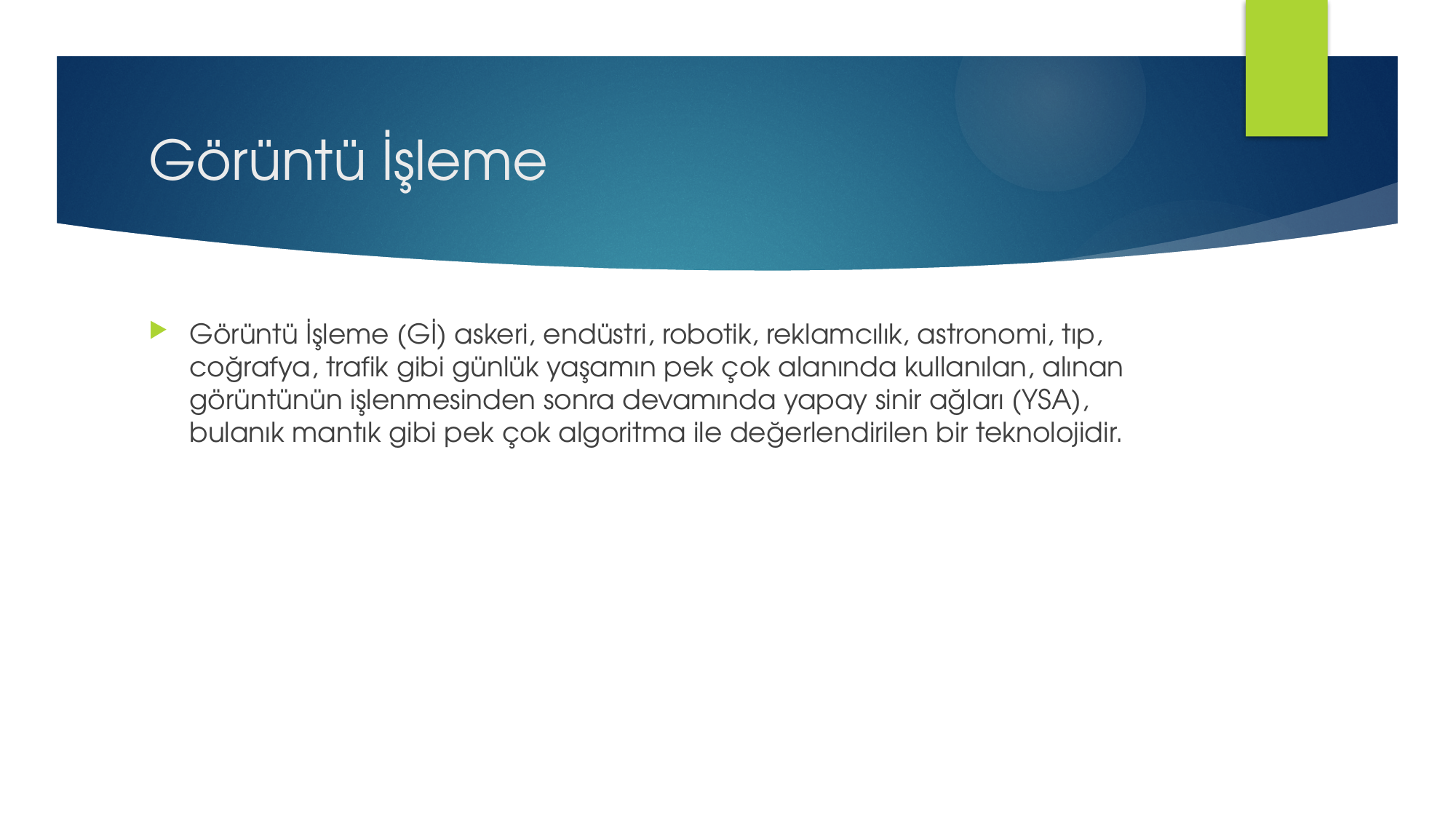

# Görüntü İşleme
Görüntü İşleme (Gİ) askeri, endüstri, robotik, reklamcılık, astronomi, tıp, coğrafya, trafik gibi günlük yaşamın pek çok alanında kullanılan, alınan görüntünün işlenmesinden sonra devamında yapay sinir ağları (YSA), bulanık mantık gibi pek çok algoritma ile değerlendirilen bir teknolojidir.